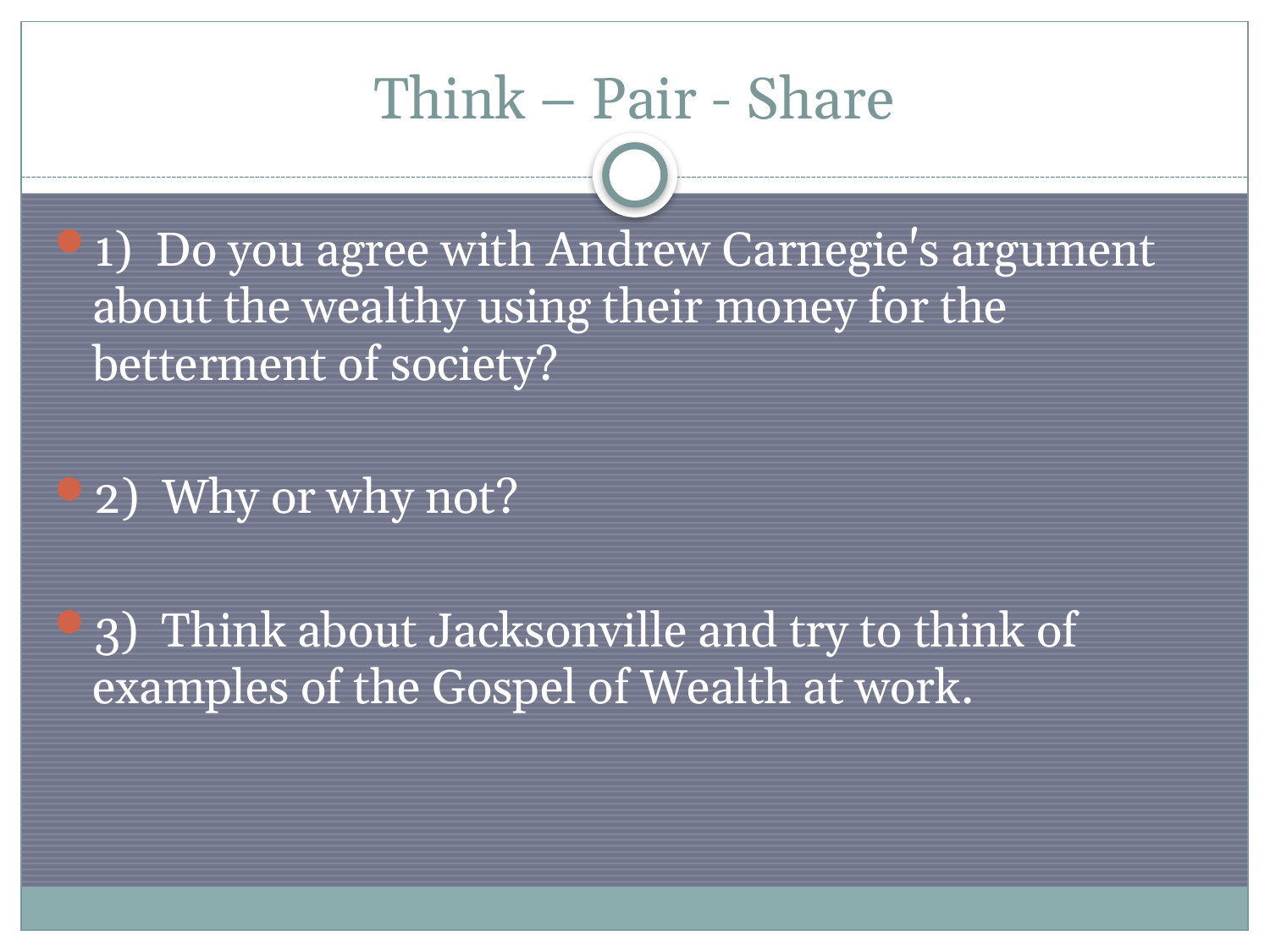

# Think – Pair - Share
1)  Do you agree with Andrew Carnegie's argument about the wealthy using their money for the betterment of society?

2)  Why or why not?

3)  Think about Jacksonville and try to think of examples of the Gospel of Wealth at work.